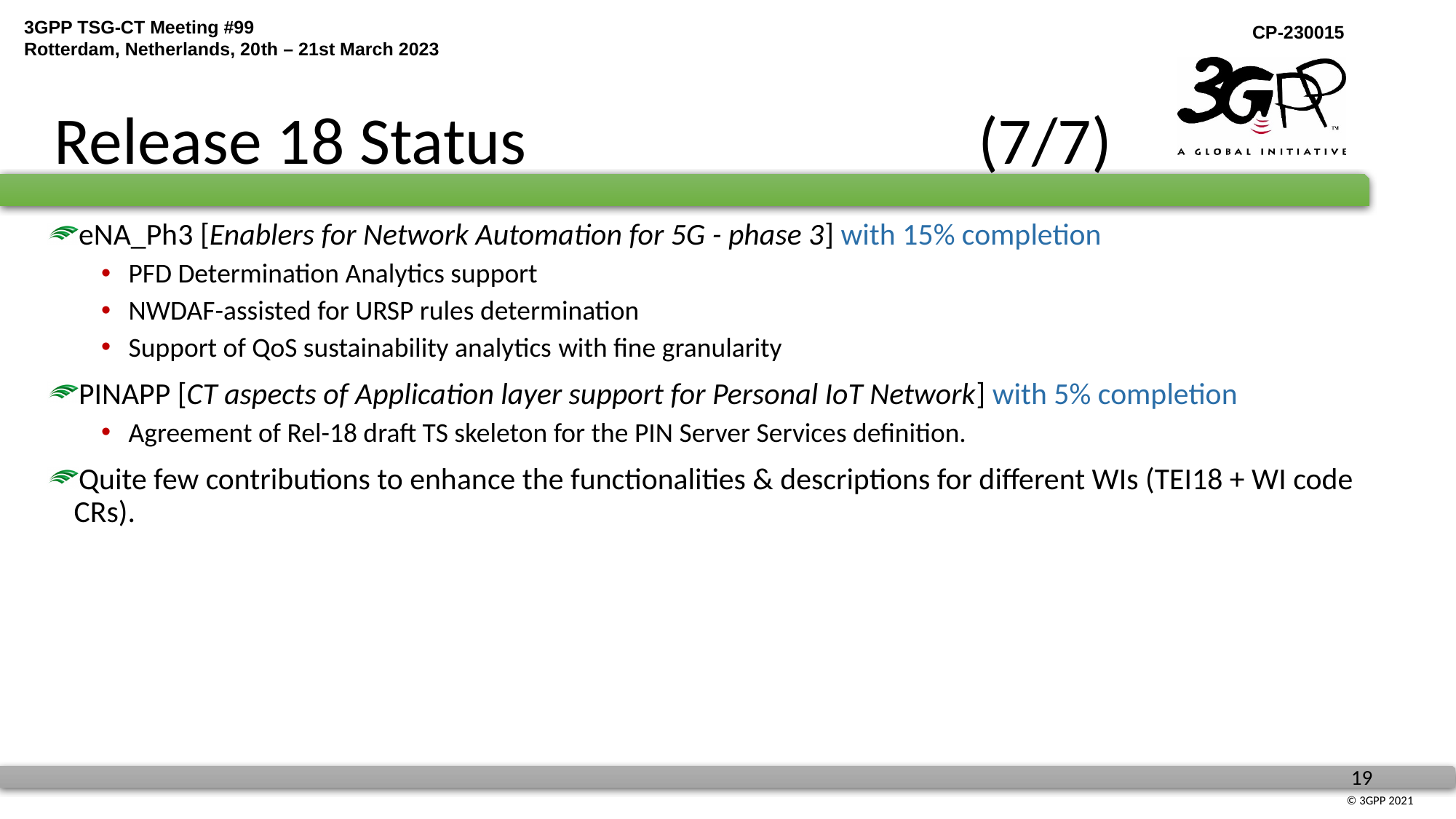

# Release 18 Status                              (7/7)
eNA_Ph3 [Enablers for Network Automation for 5G - phase 3] with 15% completion
PFD Determination Analytics support
NWDAF-assisted for URSP rules determination
Support of QoS sustainability analytics with fine granularity
PINAPP [CT aspects of Application layer support for Personal IoT Network] with 5% completion
Agreement of Rel-18 draft TS skeleton for the PIN Server Services definition.
Quite few contributions to enhance the functionalities & descriptions for different WIs (TEI18 + WI code CRs).